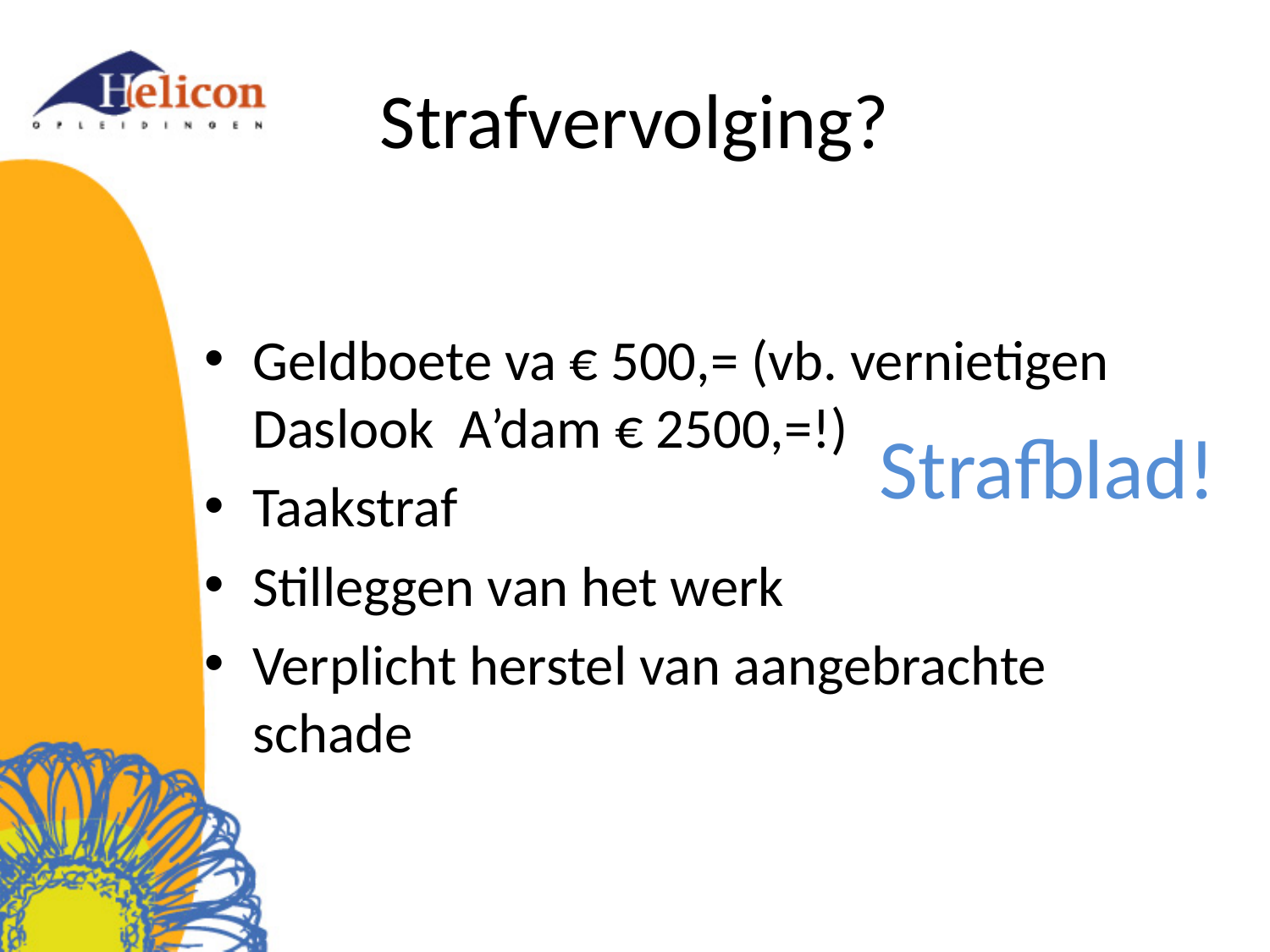

# Strafvervolging?
Geldboete va € 500,= (vb. vernietigen Daslook  A’dam € 2500,=!)
Taakstraf
Stilleggen van het werk
Verplicht herstel van aangebrachte schade
Strafblad!